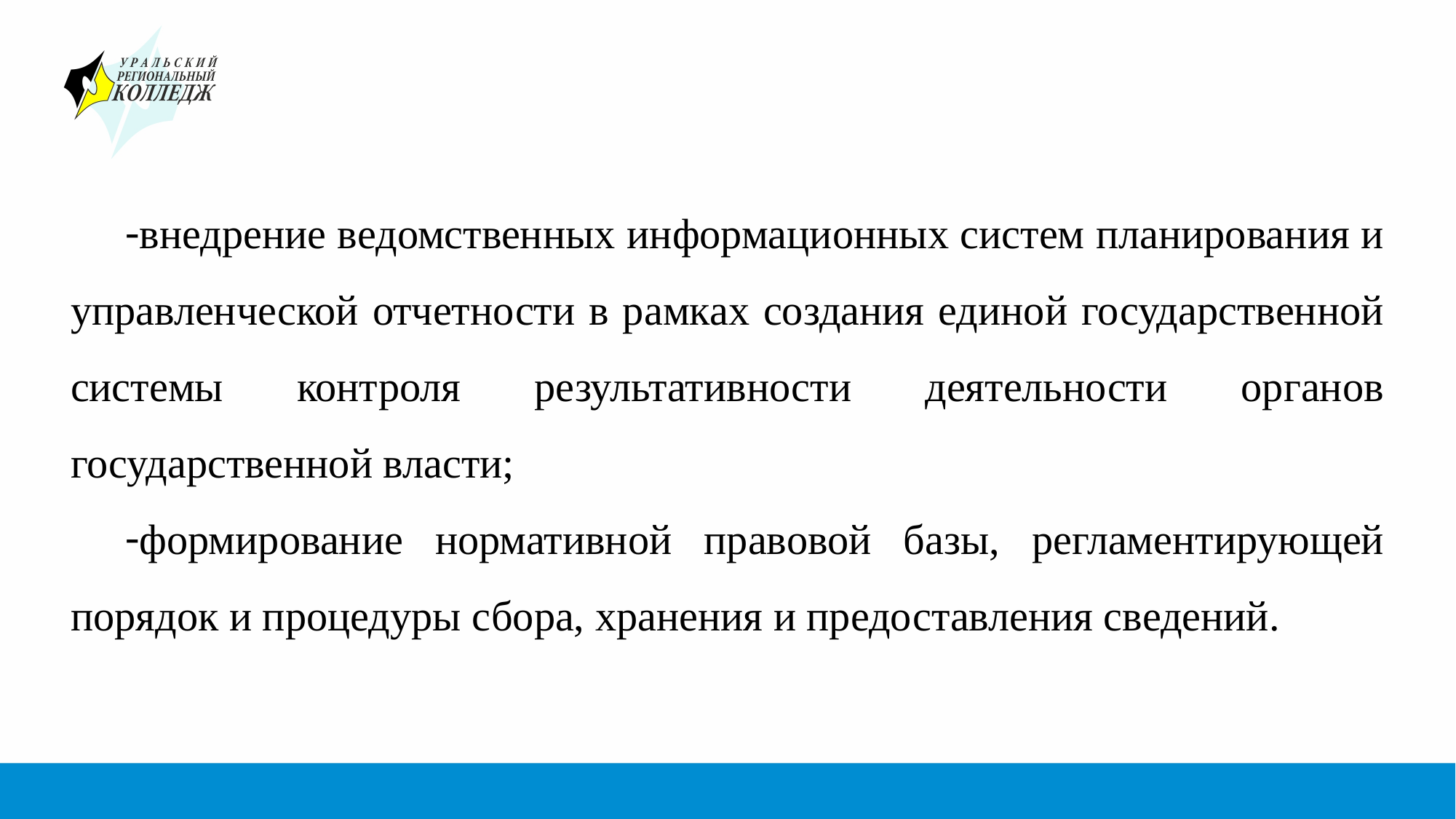

#
внедрение ведомственных информационных систем планирования и управленческой отчетности в рамках создания единой государственной системы контроля результативности деятельности органов государственной власти;
формирование нормативной правовой базы, регламентирующей порядок и процедуры сбора, хранения и предоставления сведений.